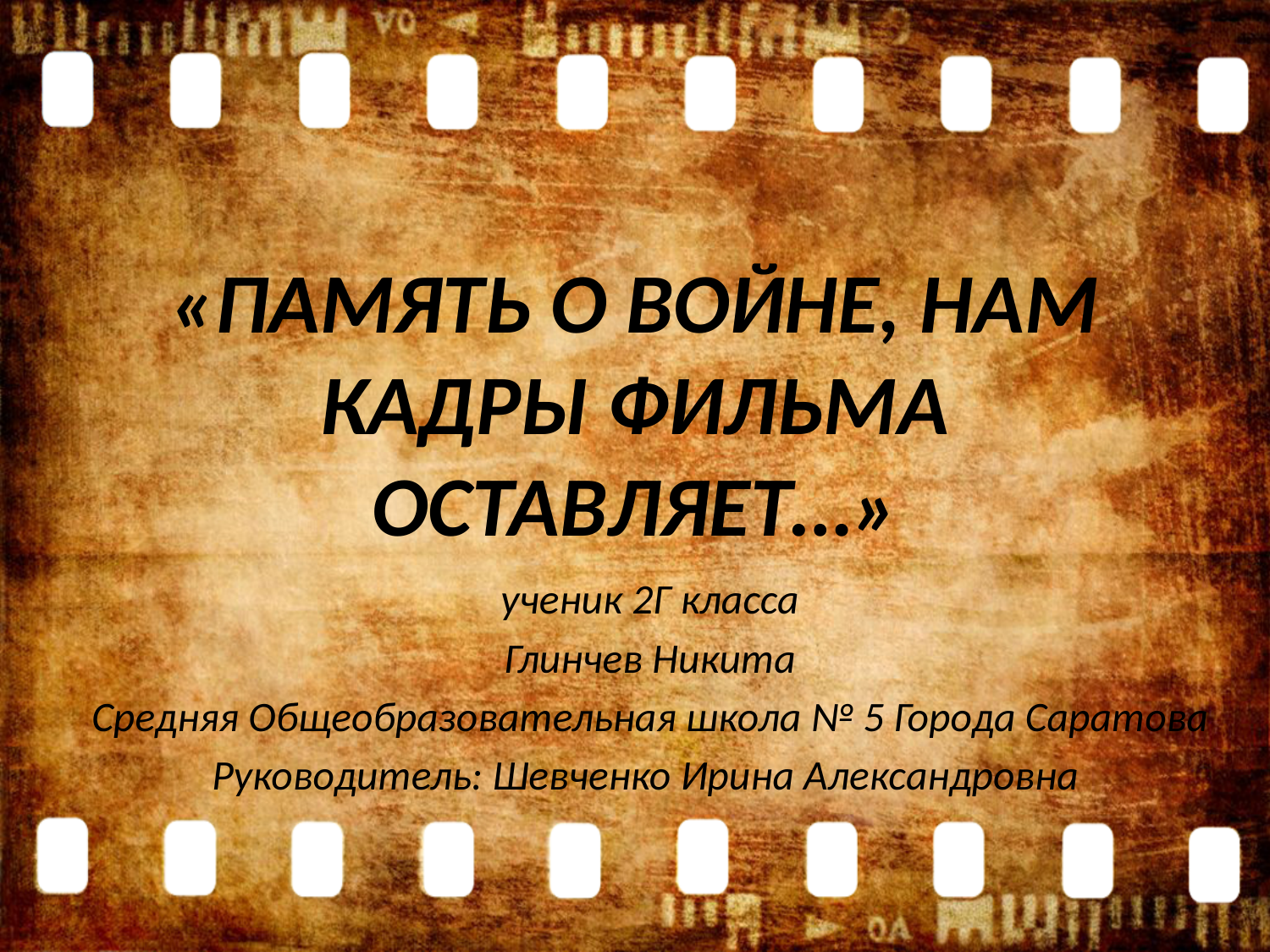

# «ПАМЯТЬ О ВОЙНЕ, НАМ КАДРЫ ФИЛЬМА ОСТАВЛЯЕТ…»
ученик 2Г класса
Глинчев Никита
Средняя Общеобразовательная школа № 5 Города Саратова
Руководитель: Шевченко Ирина Александровна